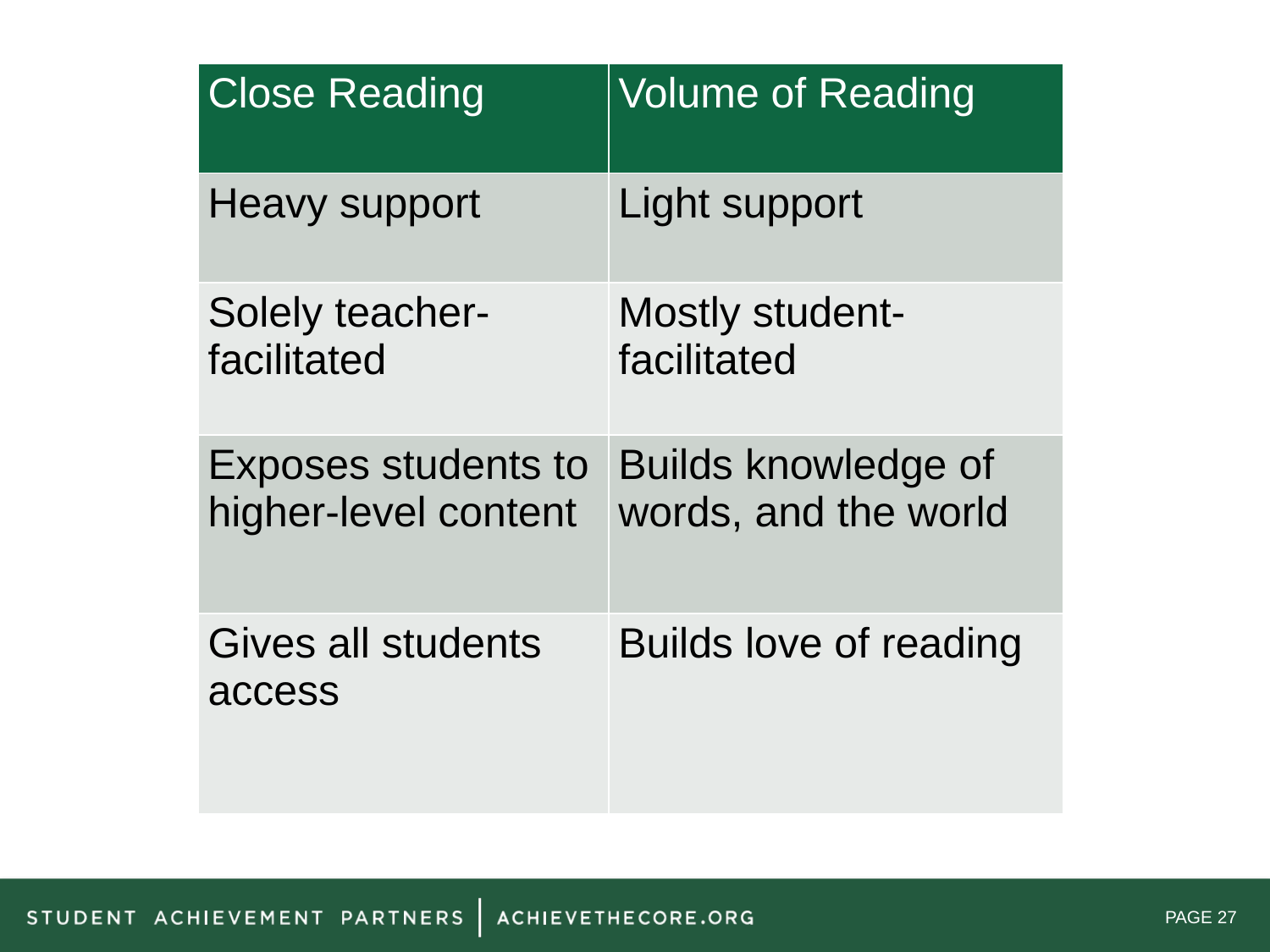

| Close Reading | Volume of Reading |
| --- | --- |
| Heavy support | Light support |
| Solely teacher-facilitated | Mostly student-facilitated |
| Exposes students to higher-level content | Builds knowledge of words, and the world |
| Gives all students access | Builds love of reading |